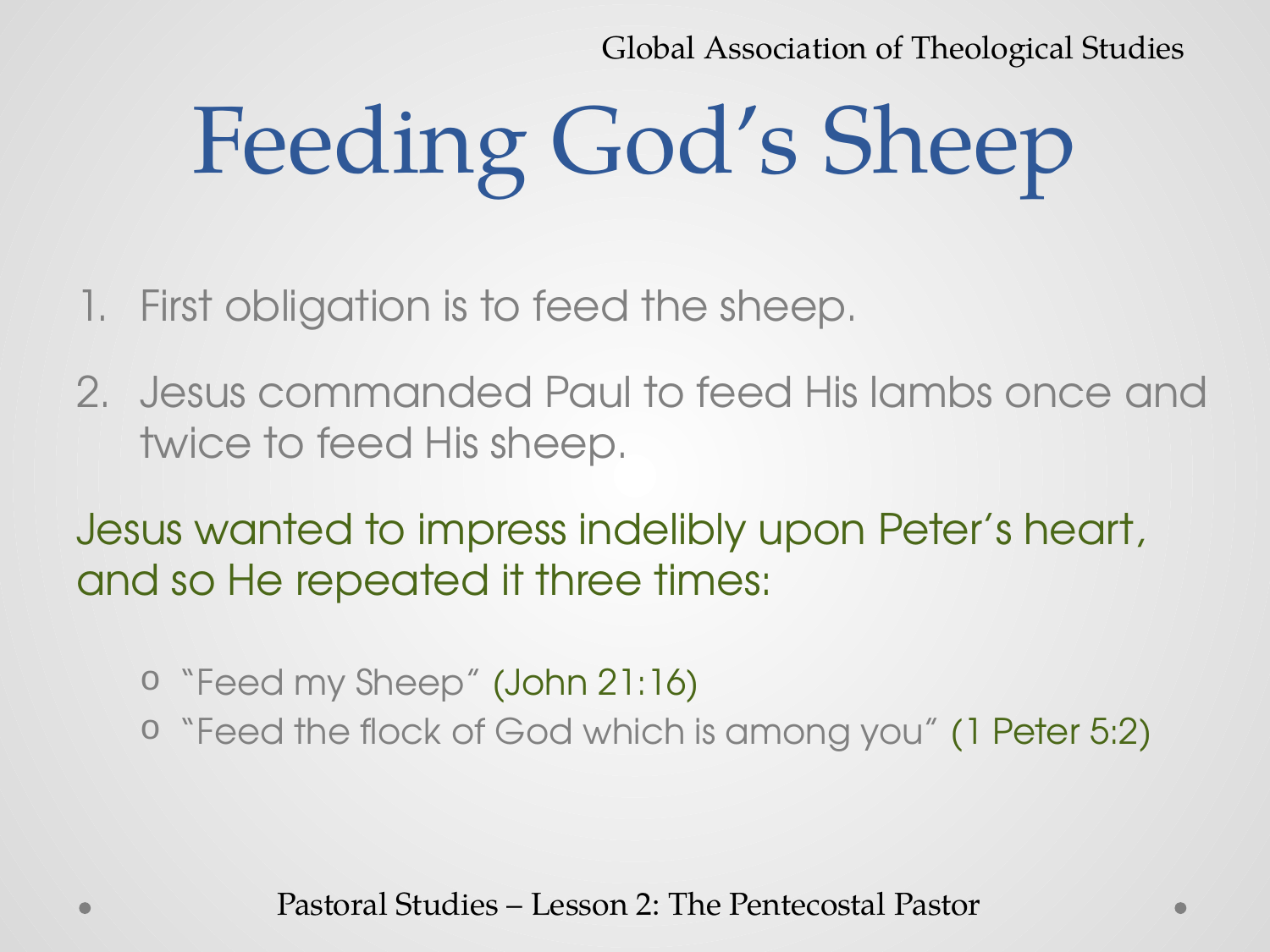

# Feeding God’s Sheep
Global Association of Theological Studies
First obligation is to feed the sheep.

Jesus commanded Paul to feed His lambs once and twice to feed His sheep.

Jesus wanted to impress indelibly upon Peter’s heart, and so He repeated it three times:

“Feed my Sheep” (John 21:16)
“Feed the flock of God which is among you” (1 Peter 5:2)

Pastoral Studies – Lesson 2: The Pentecostal Pastor